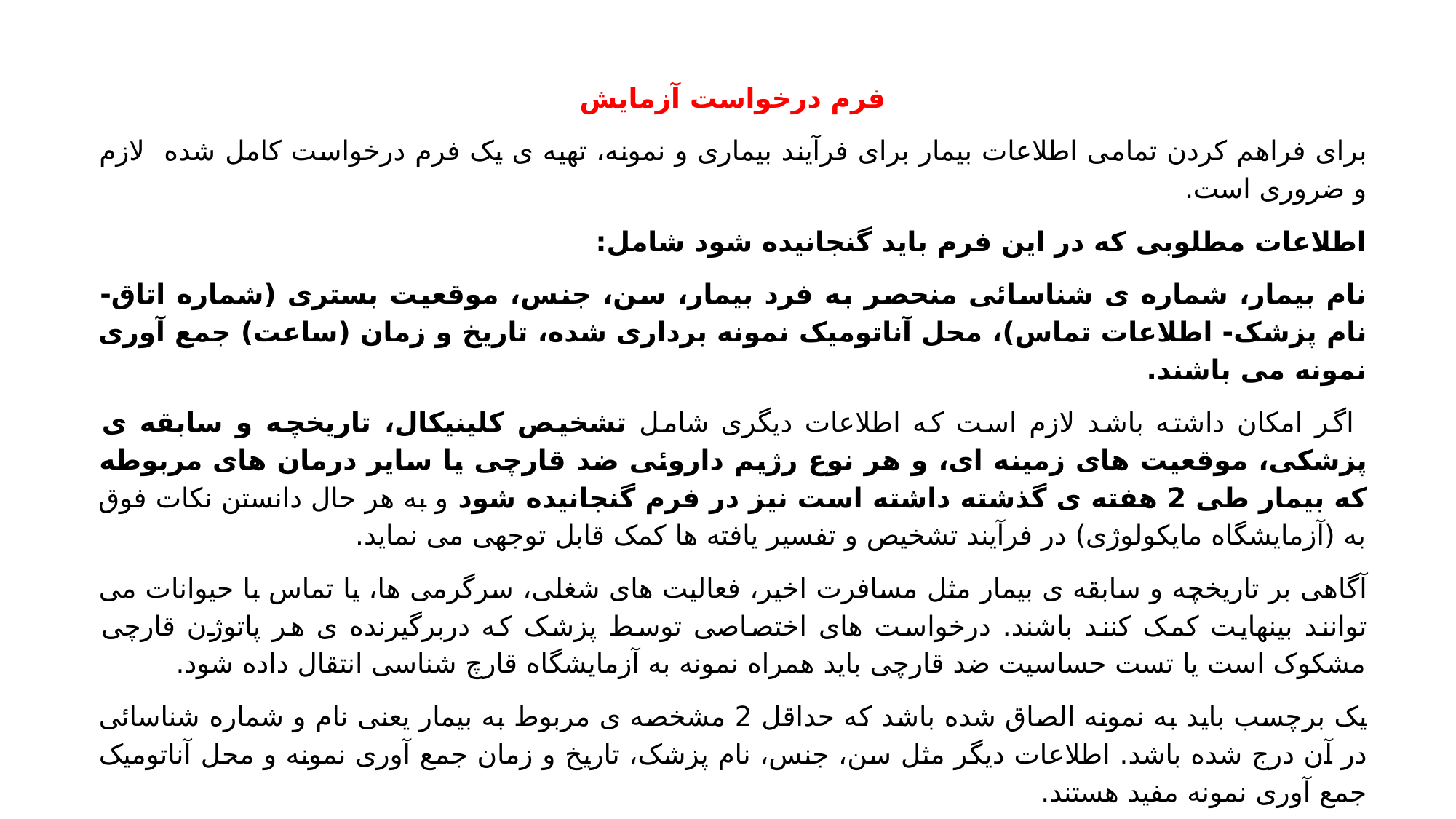

فرم درخواست آزمایش
برای فراهم کردن تمامی اطلاعات بیمار برای فرآیند بیماری و نمونه، تهیه ی یک فرم درخواست کامل شده  لازم و ضروری است.
اطلاعات مطلوبی که در این فرم باید گنجانیده شود شامل:
نام بیمار، شماره ی شناسائی منحصر به فرد بیمار، سن، جنس، موقعیت بستری (شماره اتاق- نام پزشک- اطلاعات تماس)، محل آناتومیک نمونه برداری شده، تاریخ و زمان (ساعت) جمع آوری نمونه می باشند.
 اگر امکان داشته باشد لازم است که اطلاعات دیگری شامل تشخیص کلینیکال، تاریخچه و سابقه ی پزشکی، موقعیت های زمینه ای، و هر نوع رژیم داروئی ضد قارچی یا سایر درمان های مربوطه که بیمار طی 2 هفته ی گذشته داشته است نیز در فرم گنجانیده شود و به هر حال دانستن نکات فوق به (آزمایشگاه مایکولوژی) در فرآیند تشخیص و تفسیر یافته ها کمک قابل توجهی می نماید.
آگاهی بر تاریخچه و سابقه ی بیمار مثل مسافرت اخیر، فعالیت های شغلی، سرگرمی ها، یا تماس با حیوانات می توانند بینهایت کمک کنند باشند. درخواست های اختصاصی توسط پزشک که دربرگیرنده ی هر پاتوژن قارچی مشکوک است یا تست حساسیت ضد قارچی باید همراه نمونه به آزمایشگاه قارچ شناسی انتقال داده شود.
یک برچسب باید به نمونه الصاق شده باشد که حداقل 2 مشخصه ی مربوط به بیمار یعنی نام و شماره شناسائی در آن درج شده باشد. اطلاعات دیگر مثل سن، جنس، نام پزشک، تاریخ و زمان جمع آوری نمونه و محل آناتومیک جمع آوری نمونه مفید هستند.
آزمایشگاه برای بدست آوردن اطلاعات ضروری ممکن است  (بهتر است) با پزشک تماس بگیرد.